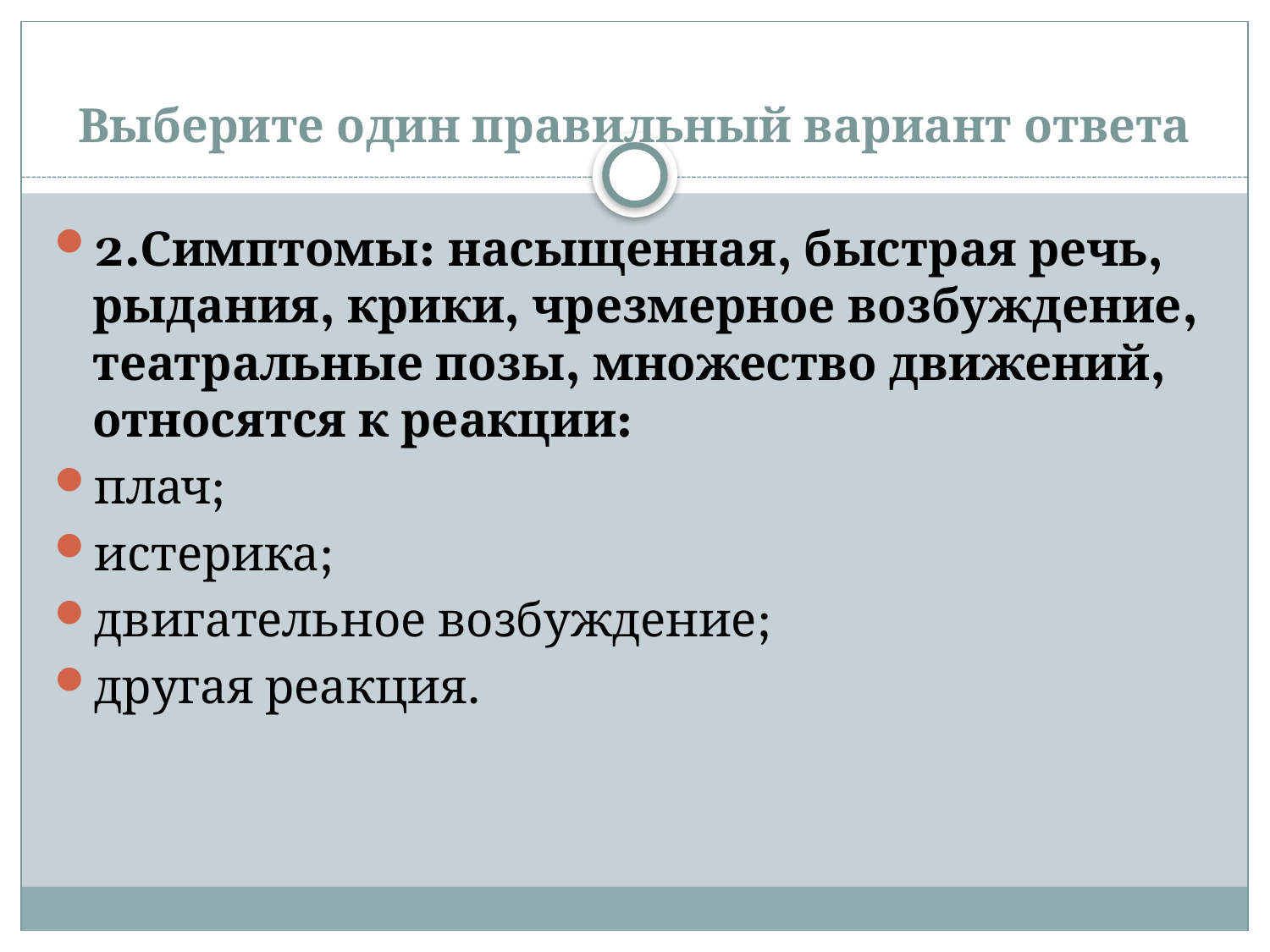

# Выберите один правильный вариант ответа
2.Симптомы: насыщенная, быстрая речь, рыдания, крики, чрезмерное возбуждение, театральные позы, множество движений, относятся к реакции:
плач;
истерика;
двигательное возбуждение;
другая реакция.